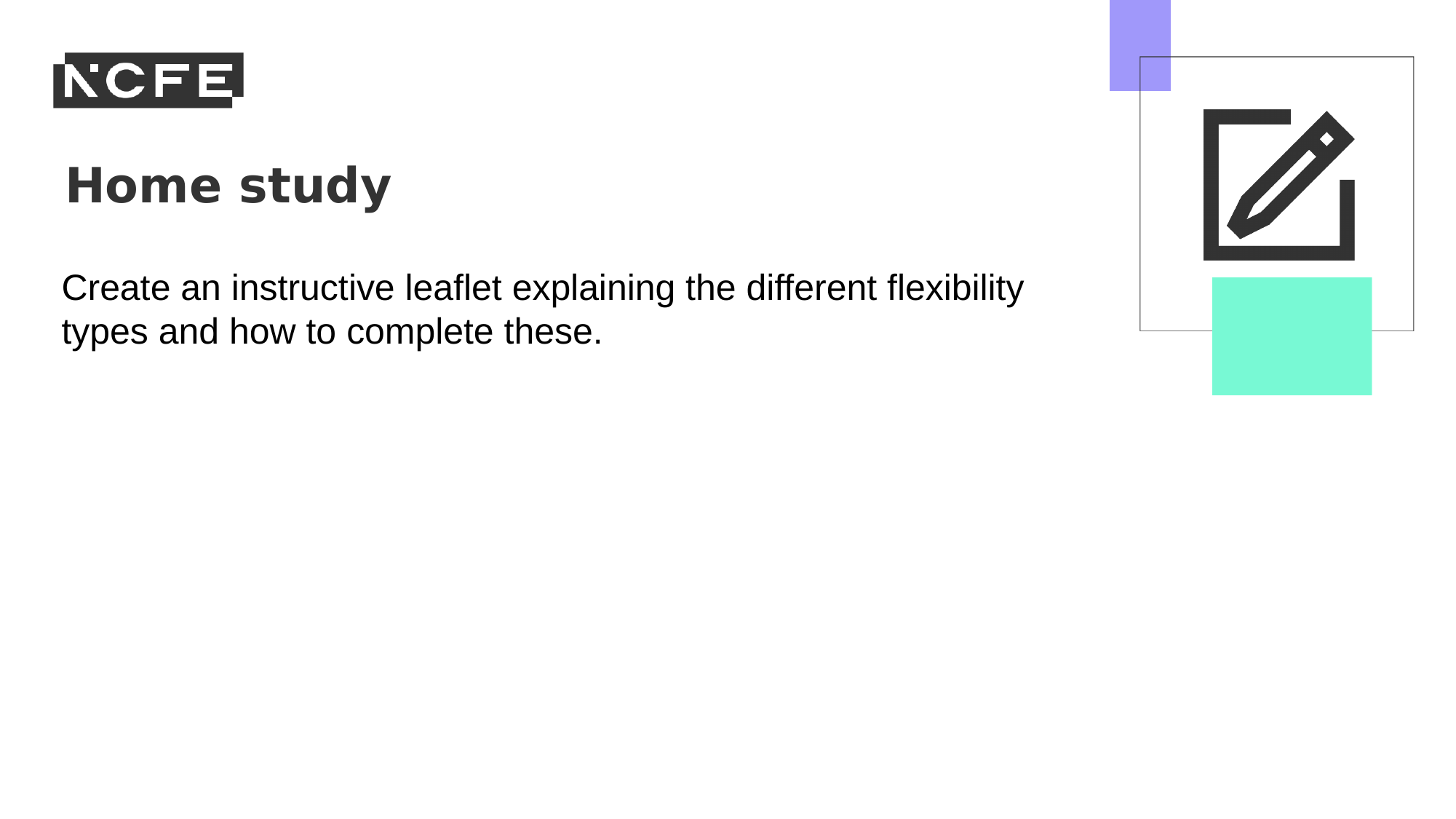

Create an instructive leaflet explaining the different flexibility types and how to complete these.